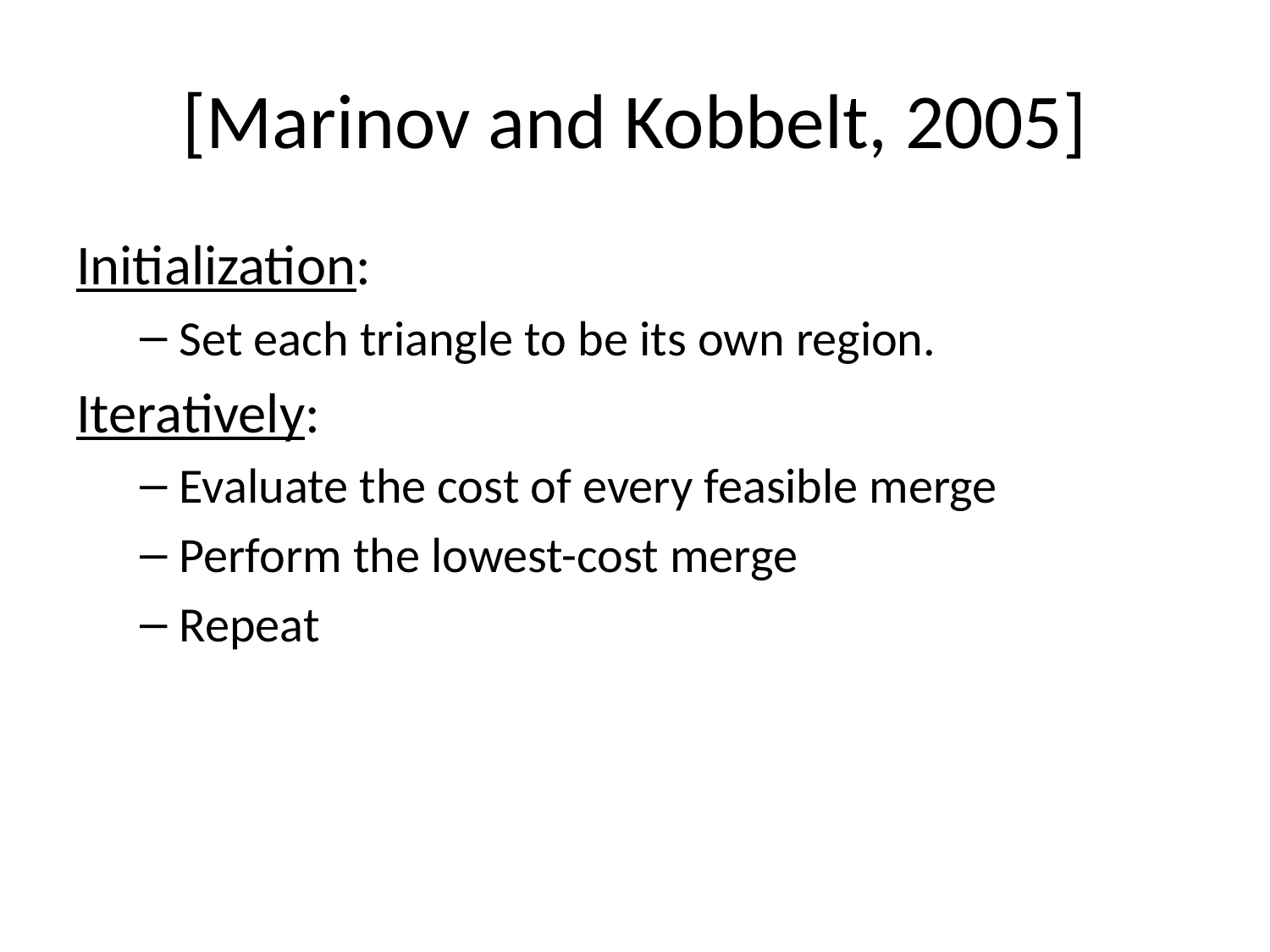

# [Marinov and Kobbelt, 2005]
Initialization:
Set each triangle to be its own region.
Iteratively:
Evaluate the cost of every feasible merge
Perform the lowest-cost merge
Repeat